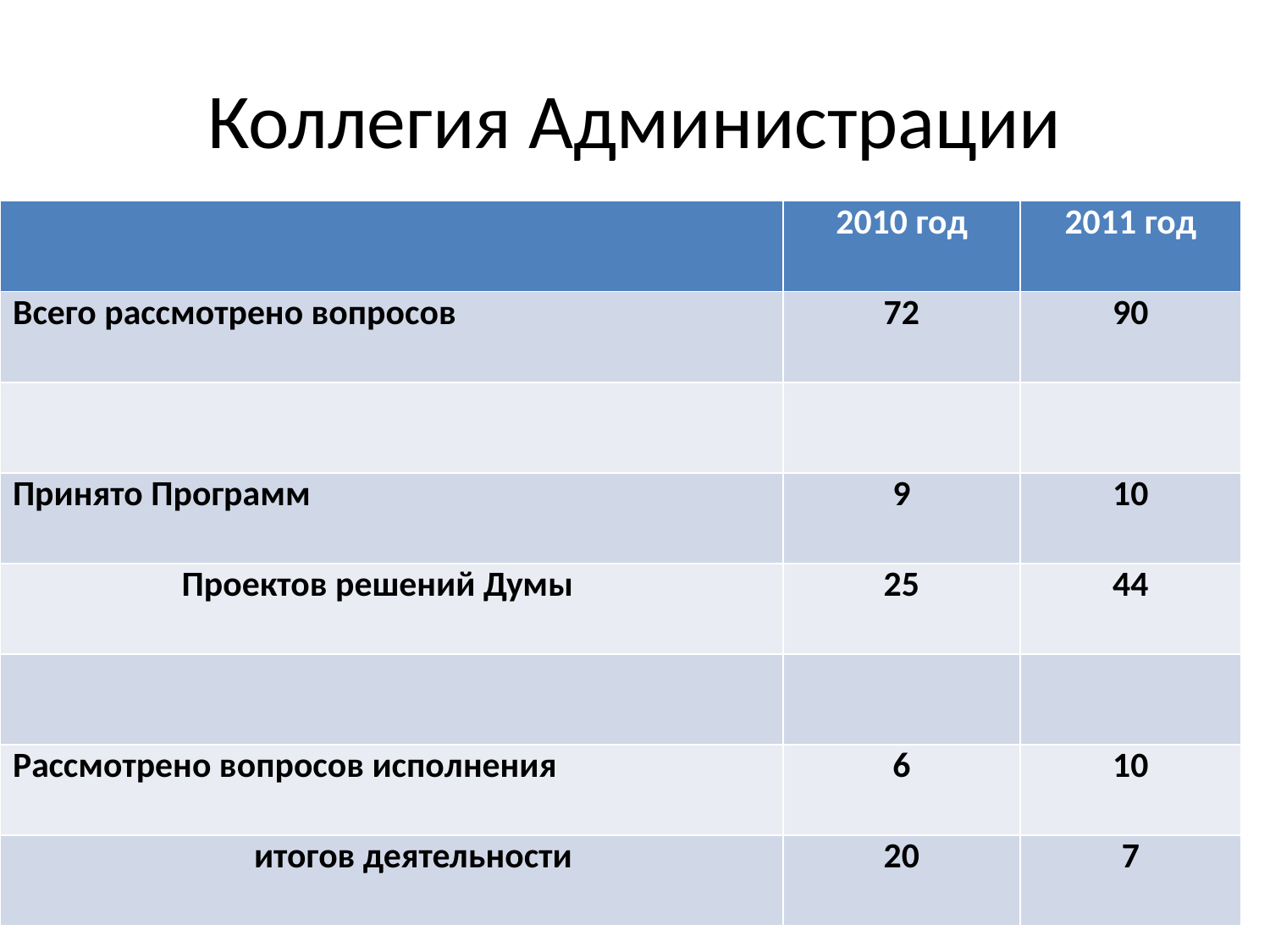

# Коллегия Администрации
|  | 2010 год | 2011 год |
| --- | --- | --- |
| Всего рассмотрено вопросов | 72 | 90 |
|  |  |  |
| Принято Программ | 9 | 10 |
| Проектов решений Думы | 25 | 44 |
|  |  |  |
| Рассмотрено вопросов исполнения | 6 | 10 |
| итогов деятельности | 20 | 7 |